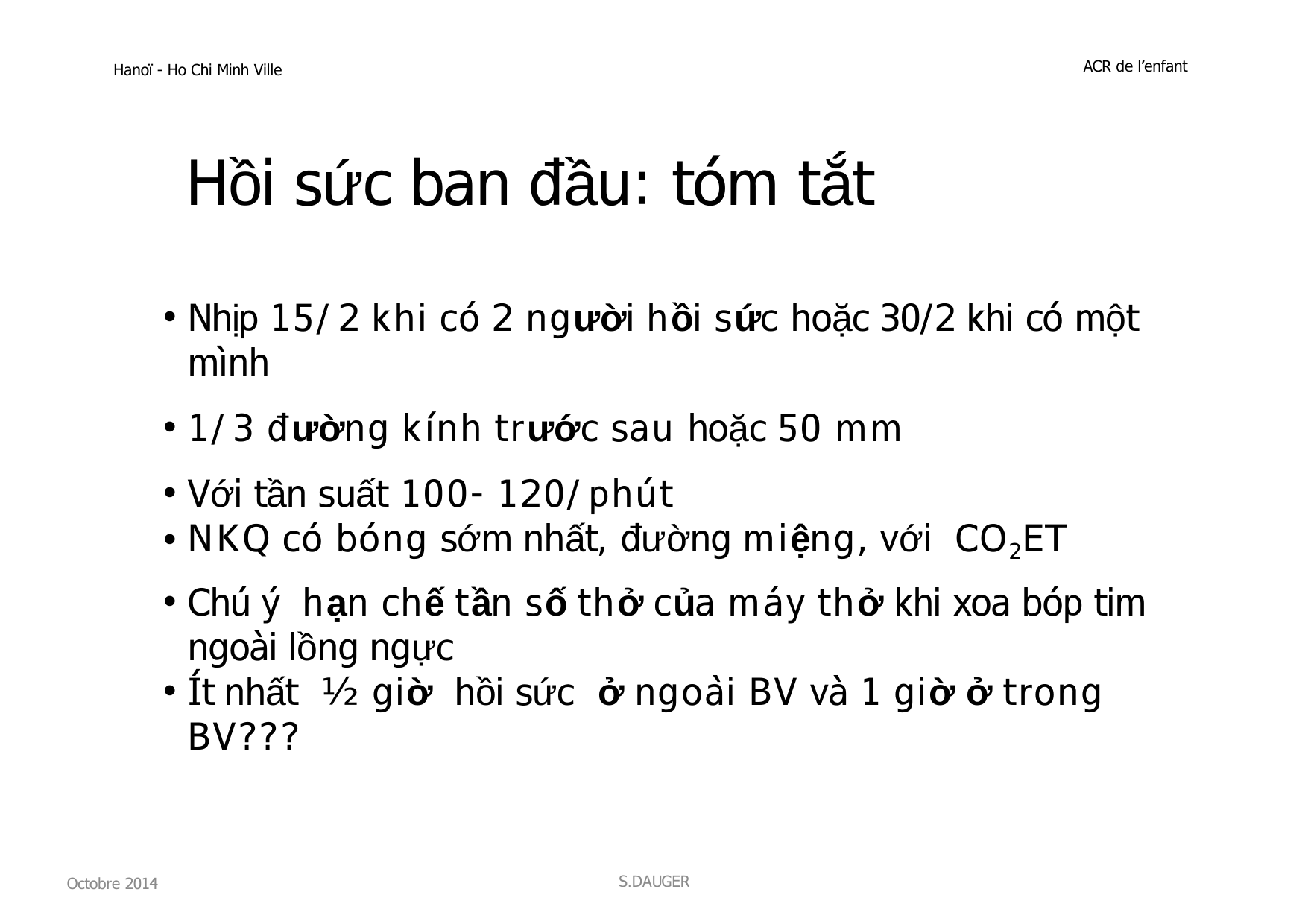

ACR de l’enfant
Hanoï - Ho Chi Minh Ville
Hồi sức ban đầu: tóm tắt
Nhịp 15/2 khi có 2 người hồi sức hoặc 30/2 khi có một mình

1/3 đường kính trước sau hoặc 50 mm

Với tần suất 100- 120/phút
NKQ có bóng sớm nhất, đường miệng, với  CO2ET

Chú ý  hạn chế tần số thở của máy thở khi xoa bóp tim ngoài lồng ngực
Ít nhất  ½ giờ  hồi sức  ở ngoài BV và 1 giờ ở trong BV???
Octobre 2014
S.DAUGER